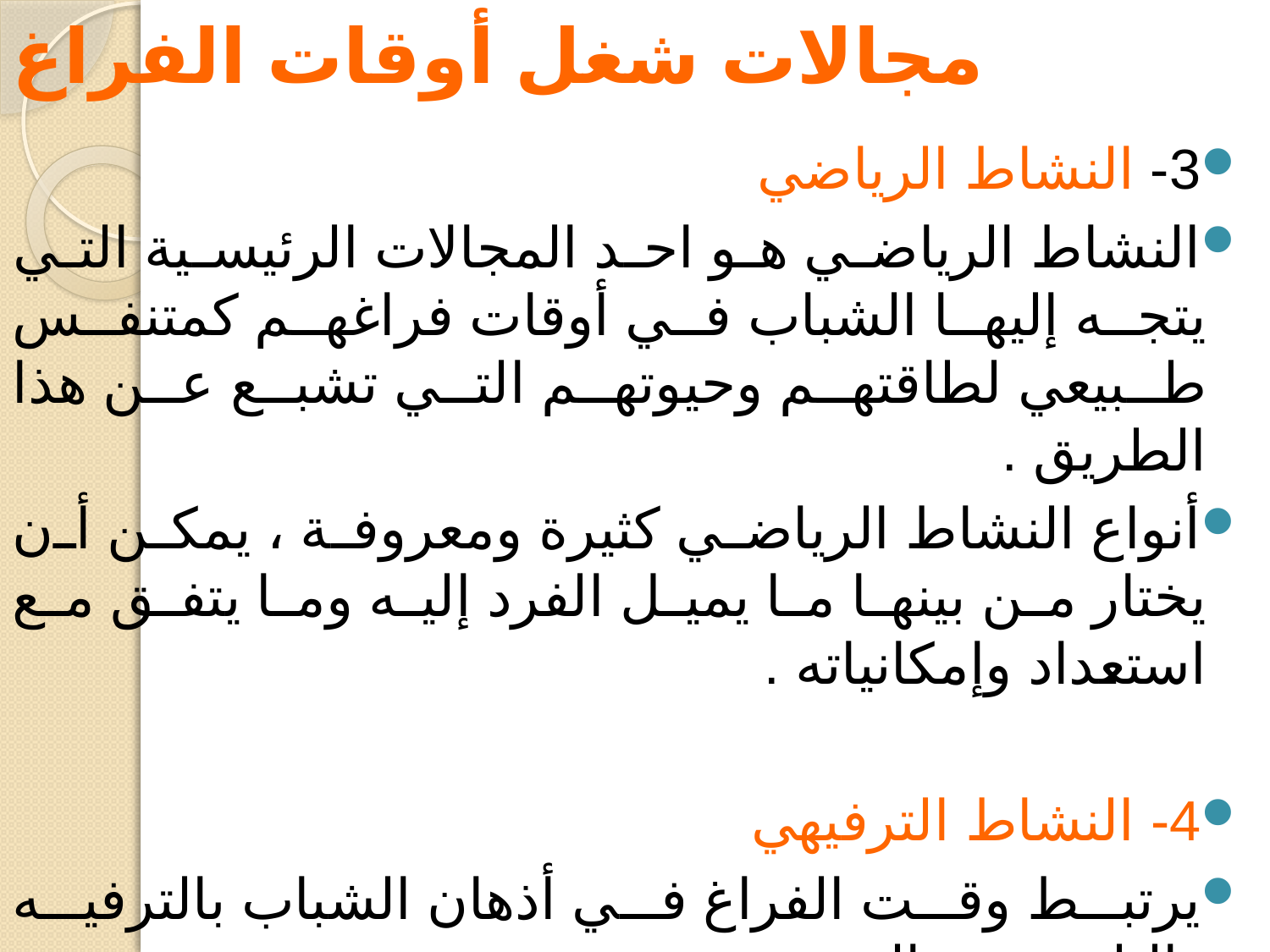

# مجالات شغل أوقات الفراغ
3- النشاط الرياضي
النشاط الرياضي هو احد المجالات الرئيسية التي يتجه إليها الشباب في أوقات فراغهم كمتنفس طبيعي لطاقتهم وحيوتهم التي تشبع عن هذا الطريق .
أنواع النشاط الرياضي كثيرة ومعروفة ، يمكن أن يختار من بينها ما يميل الفرد إليه وما يتفق مع استعداد وإمكانياته .

4- النشاط الترفيهي
يرتبط وقت الفراغ في أذهان الشباب بالترفيه والتلويح عن النفس